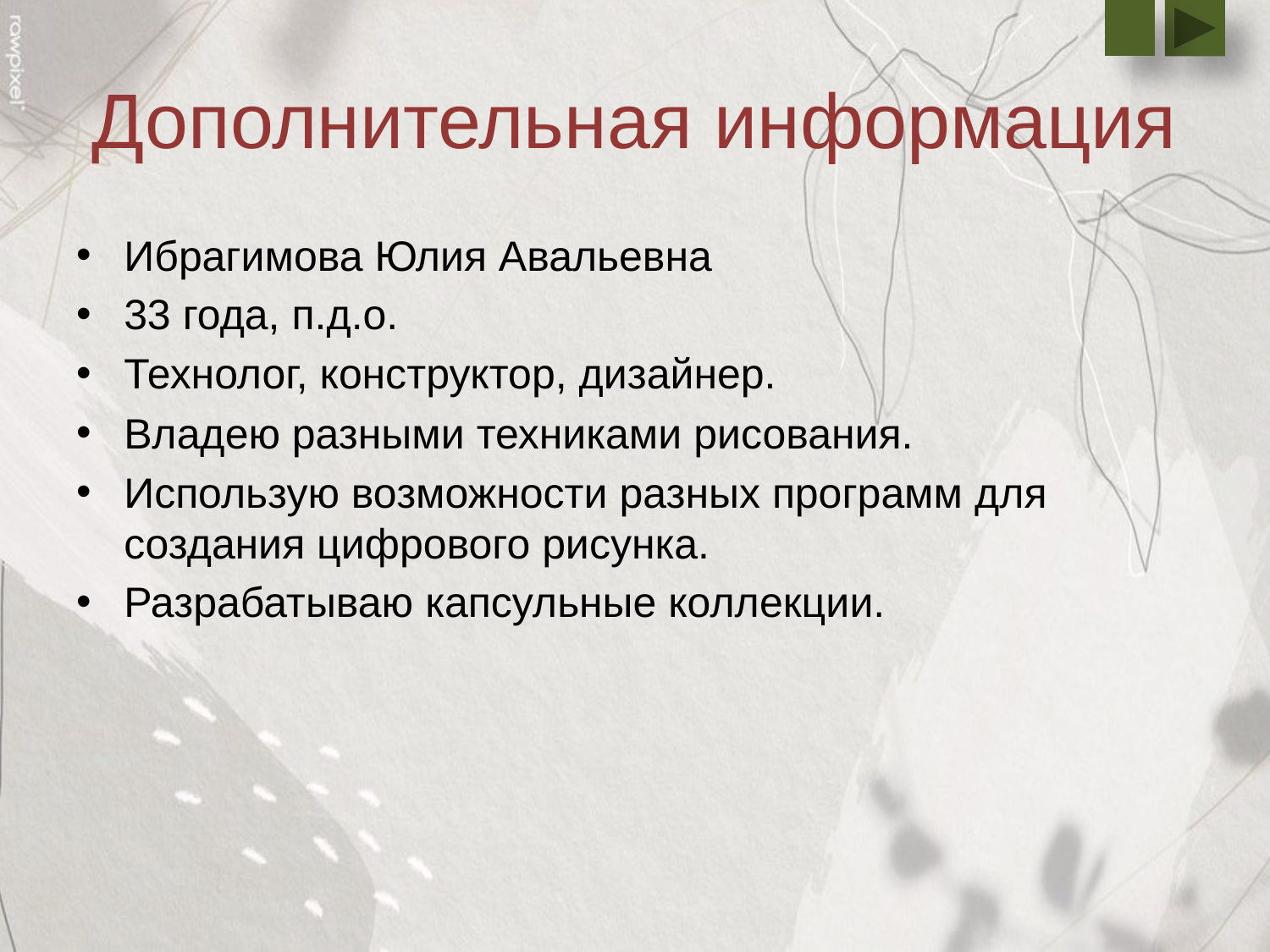

# Дополнительная информация
Ибрагимова Юлия Авальевна
33 года, п.д.о.
Технолог, конструктор, дизайнер.
Владею разными техниками рисования.
Использую возможности разных программ для создания цифрового рисунка.
Разрабатываю капсульные коллекции.